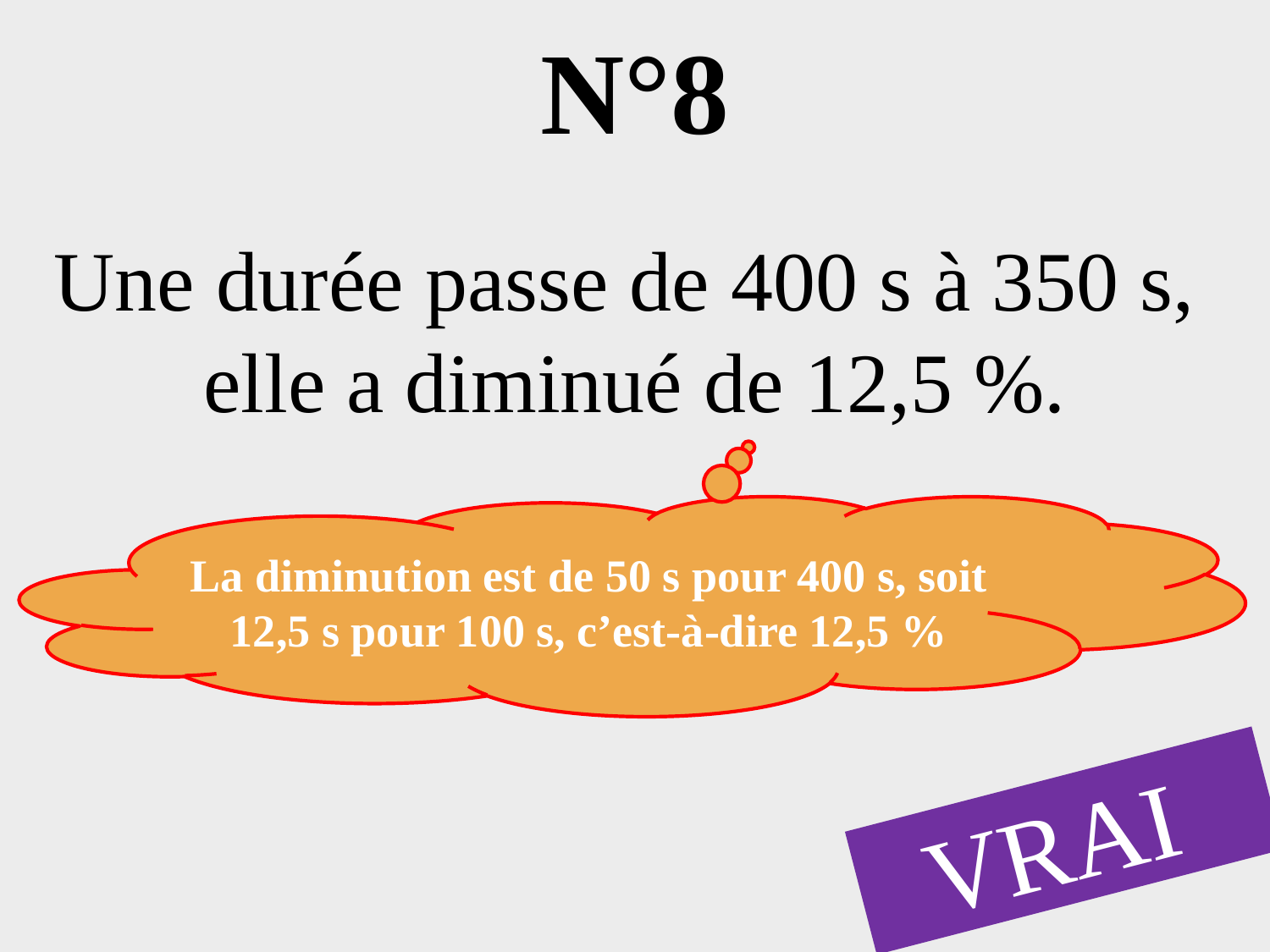

# N°8
Une durée passe de 400 s à 350 s,
elle a diminué de 12,5 %.
La diminution est de 50 s pour 400 s, soit 12,5 s pour 100 s, c’est-à-dire 12,5 %
VRAI